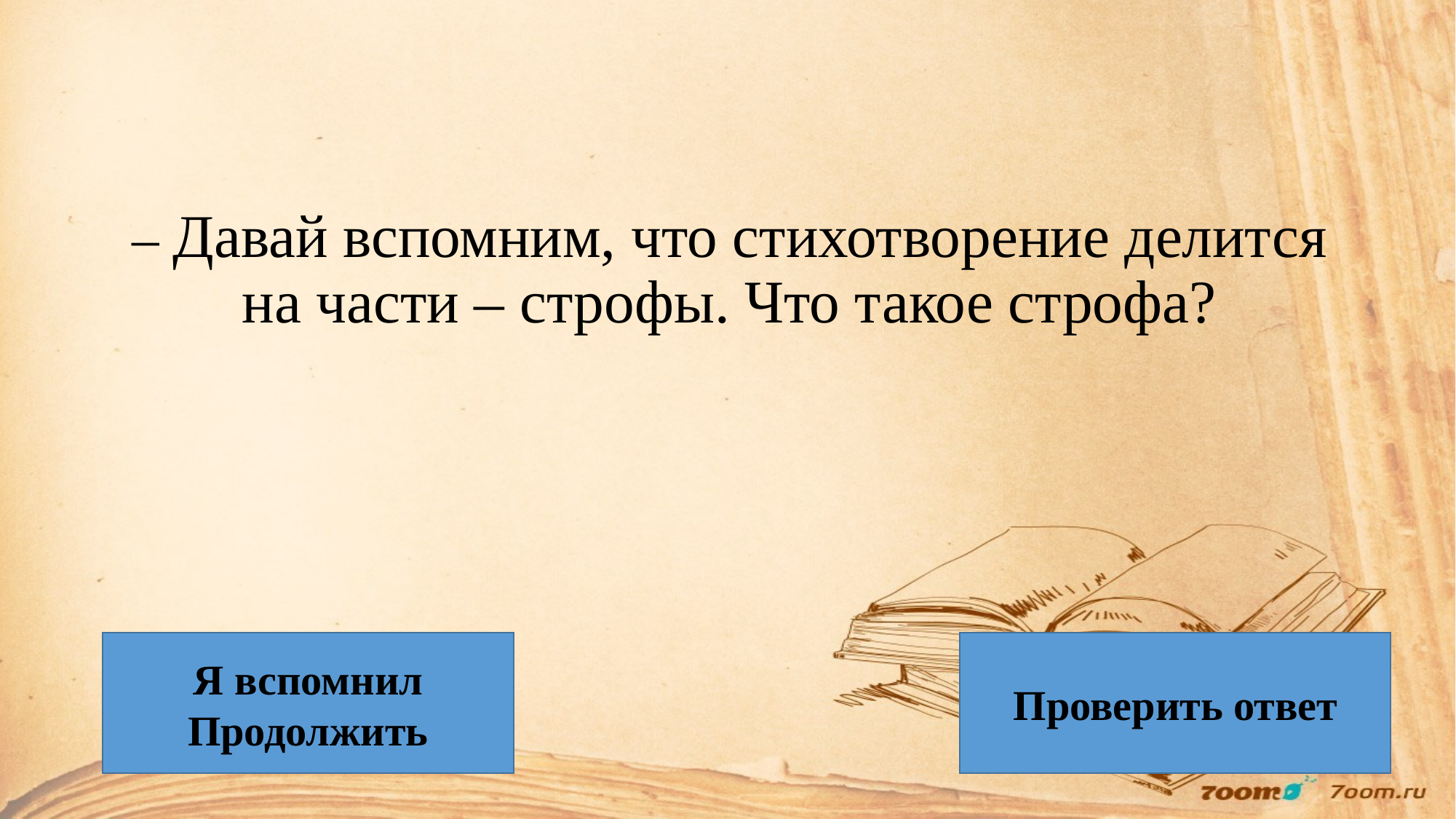

– Давай вспомним, что стихотворение делится на части – строфы. Что такое строфа?
Я вспомнил
Продолжить
Проверить ответ